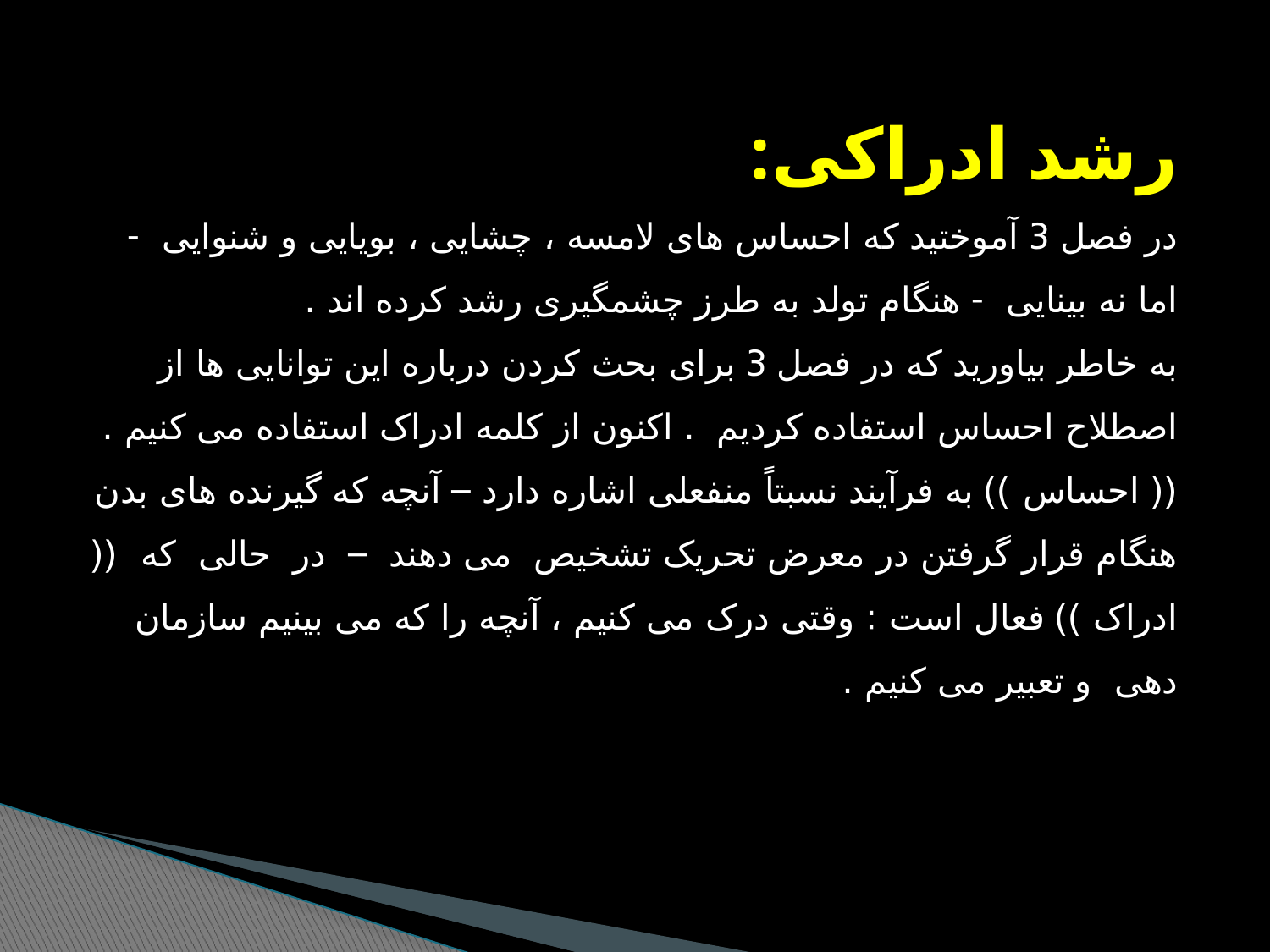

رشد ادراکی:
در فصل 3 آموختید که احساس های لامسه ، چشایی ، بویایی و شنوایی  - اما نه بینایی  - هنگام تولد به طرز چشمگیری رشد کرده اند .
به خاطر بیاورید که در فصل 3 برای بحث کردن درباره این توانایی ها از اصطلاح احساس استفاده کردیم  . اکنون از کلمه ادراک استفاده می کنیم . (( احساس )) به فرآیند نسبتاً منفعلی اشاره دارد – آنچه که گیرنده های بدن هنگام قرار گرفتن در معرض تحریک تشخیص  می دهند  –  در  حالی  که  (( ادراک )) فعال است : وقتی درک می کنیم ، آنچه را که می بینیم سازمان دهی  و تعبیر می کنیم .